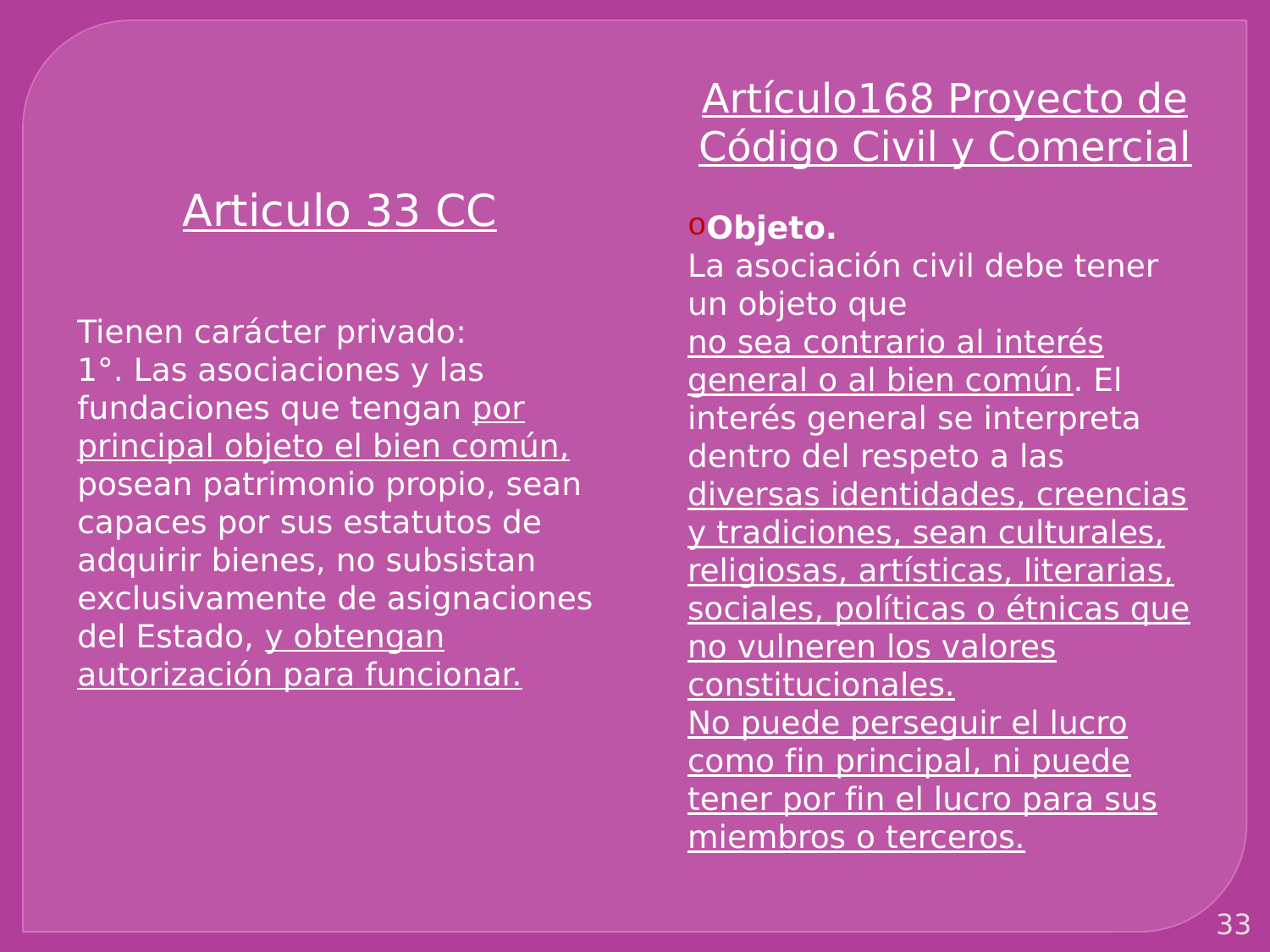

Artículo168 Proyecto de Código Civil y Comercial

Objeto.
La asociación civil debe tener un objeto que
no sea contrario al interés general o al bien común. El interés general se interpreta dentro del respeto a las diversas identidades, creencias y tradiciones, sean culturales, religiosas, artísticas, literarias, sociales, políticas o étnicas que no vulneren los valores constitucionales.
No puede perseguir el lucro como fin principal, ni puede tener por fin el lucro para sus miembros o terceros.
Articulo 33 CC

Tienen carácter privado:
1°. Las asociaciones y las fundaciones que tengan por principal objeto el bien común, posean patrimonio propio, sean capaces por sus estatutos de adquirir bienes, no subsistan exclusivamente de asignaciones del Estado, y obtengan autorización para funcionar.
33